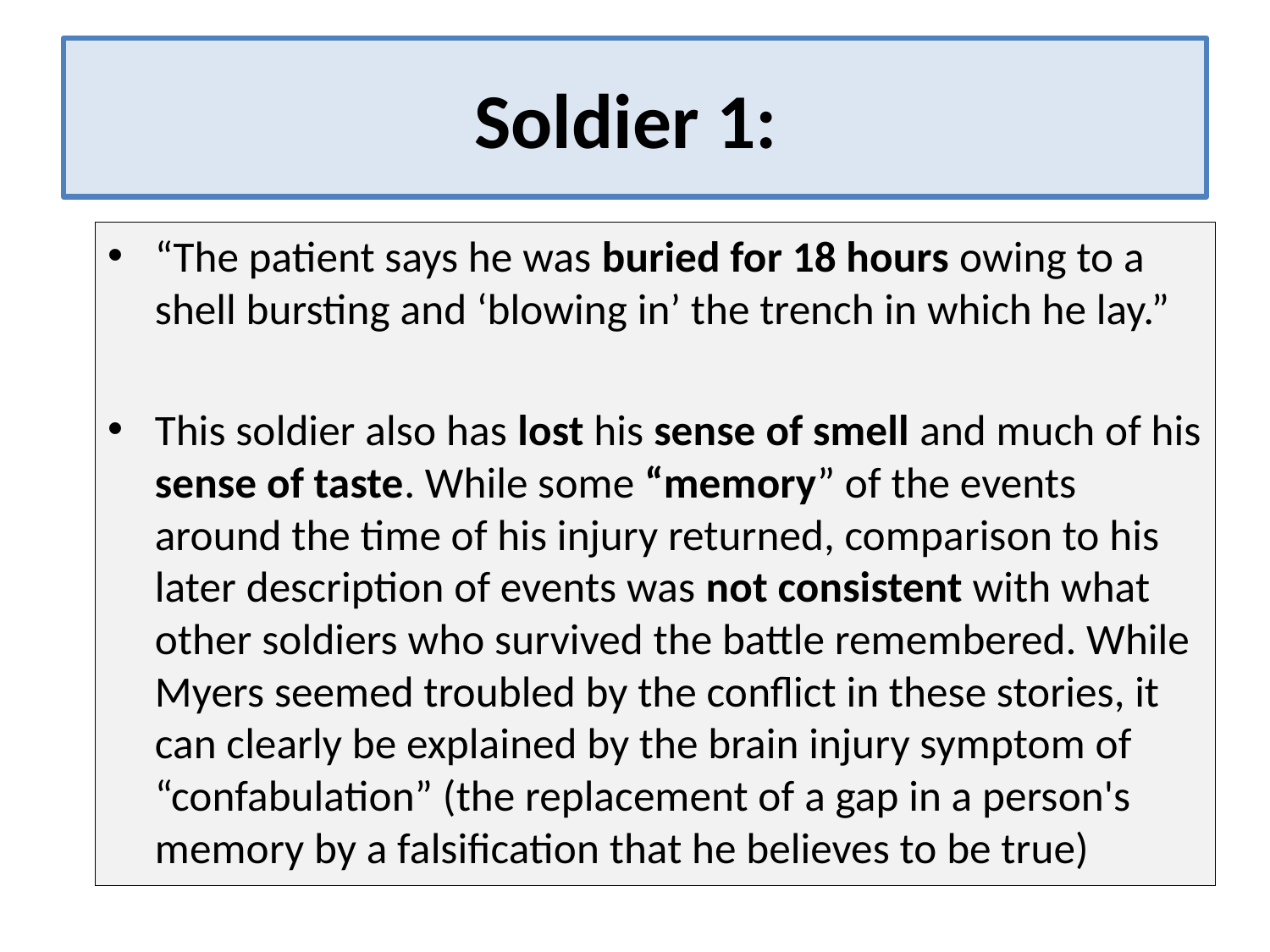

# Soldier 1:
“The patient says he was buried for 18 hours owing to a shell bursting and ‘blowing in’ the trench in which he lay.”

This soldier also has lost his sense of smell and much of his sense of taste. While some “memory” of the events around the time of his injury returned, comparison to his later description of events was not consistent with what other soldiers who survived the battle remembered. While Myers seemed troubled by the conflict in these stories, it can clearly be explained by the brain injury symptom of “confabulation” (the replacement of a gap in a person's memory by a falsification that he believes to be true)